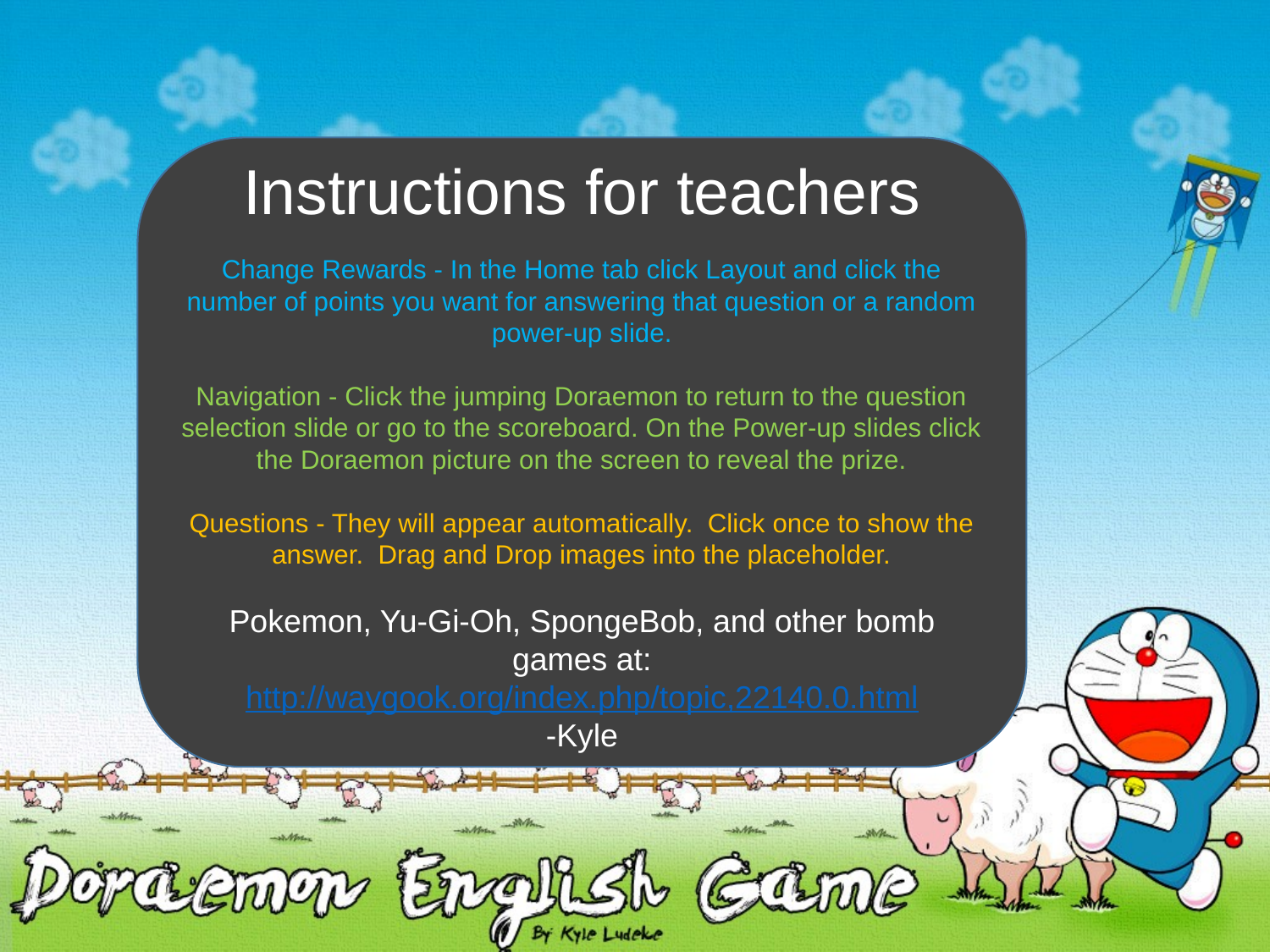

Instructions for teachers

Change Rewards - In the Home tab click Layout and click the number of points you want for answering that question or a random power-up slide.

Navigation - Click the jumping Doraemon to return to the question selection slide or go to the scoreboard. On the Power-up slides click the Doraemon picture on the screen to reveal the prize.

Questions - They will appear automatically.  Click once to show the answer.  Drag and Drop images into the placeholder.

Pokemon, Yu-Gi-Oh, SpongeBob, and other bomb games at:
http://waygook.org/index.php/topic,22140.0.html
-Kyle